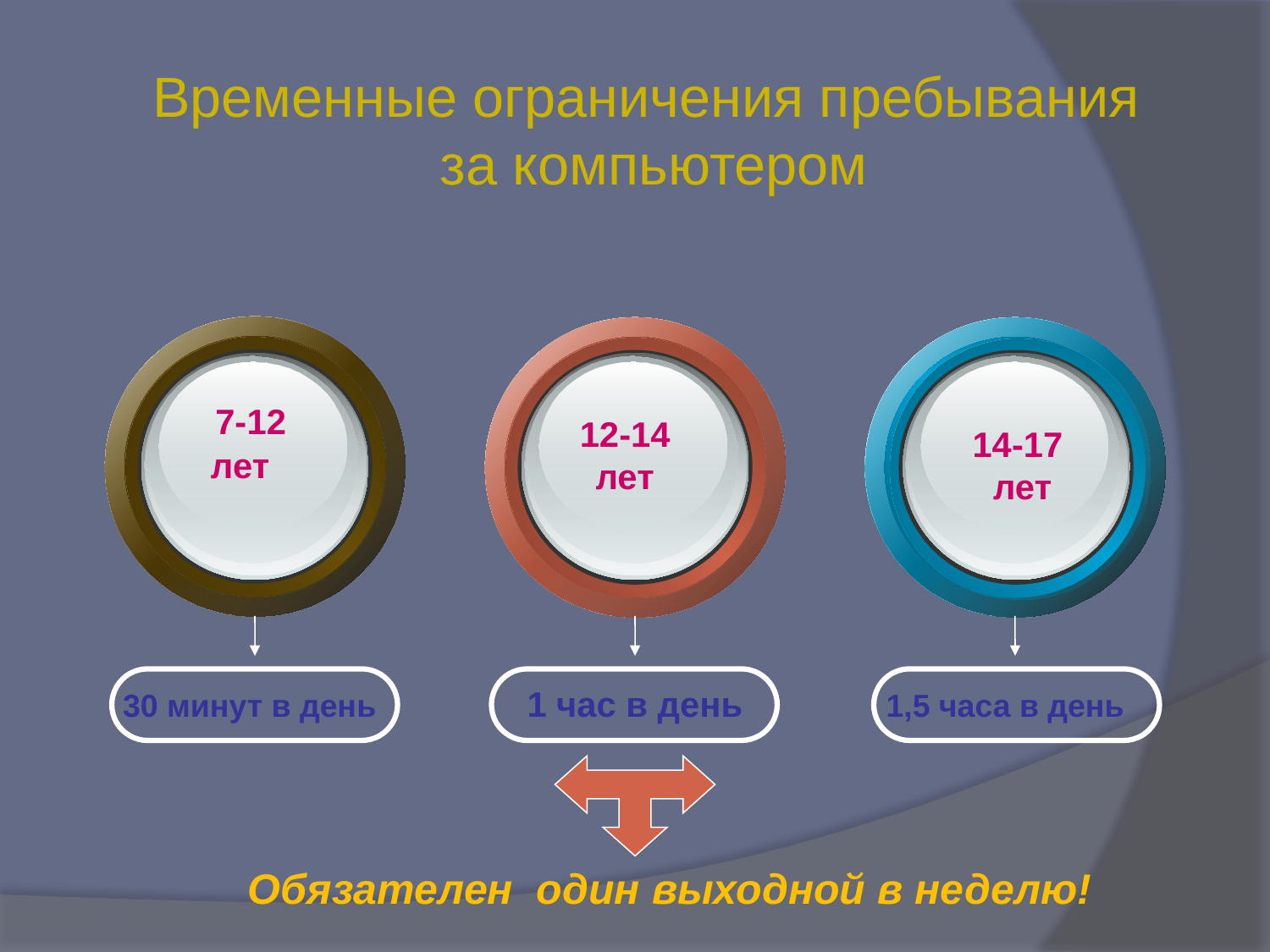

# Временные ограничения пребывания за компьютером

 7-12 лет

12-14 лет
14-17
 лет

30 минут в день

 1,5 часа в день
1 час в день

Обязателен  один выходной в неделю!